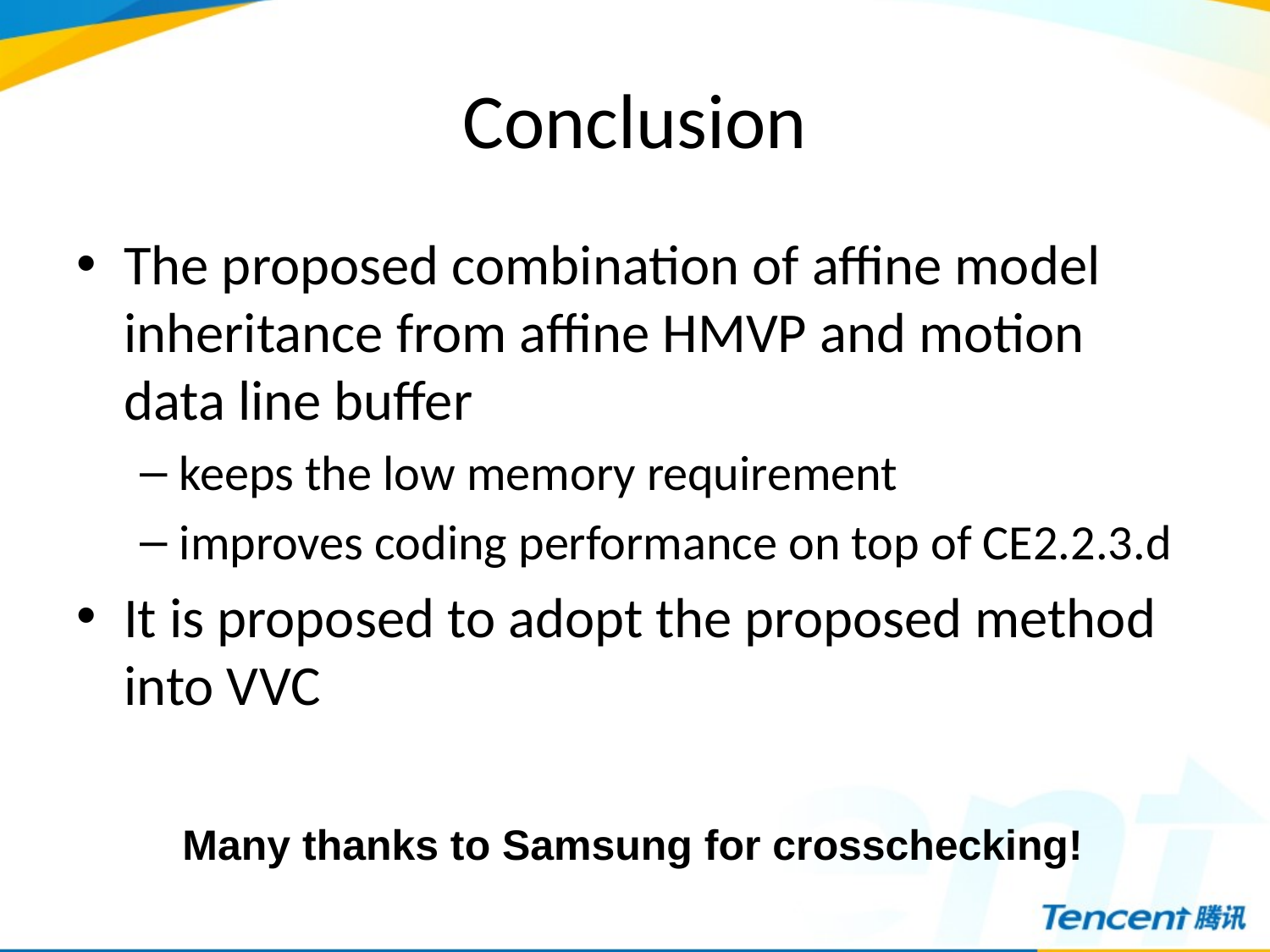

# Conclusion
The proposed combination of affine model inheritance from affine HMVP and motion data line buffer
keeps the low memory requirement
improves coding performance on top of CE2.2.3.d
It is proposed to adopt the proposed method into VVC

Many thanks to Samsung for crosschecking!